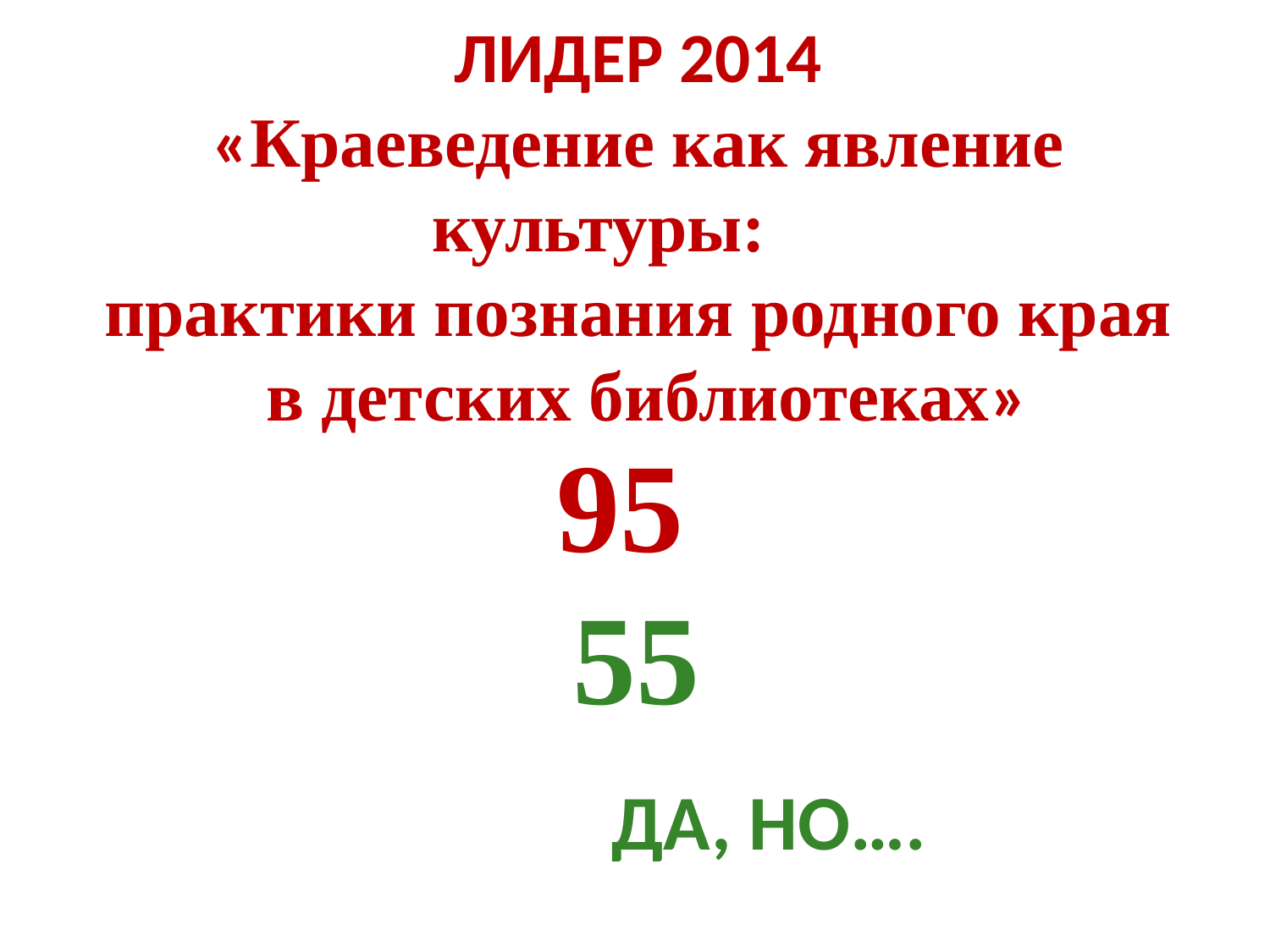

ЛИДЕР 2014
«Краеведение как явление культуры:
практики познания родного края
 в детских библиотеках»
#
95
 55

ДА, НО….